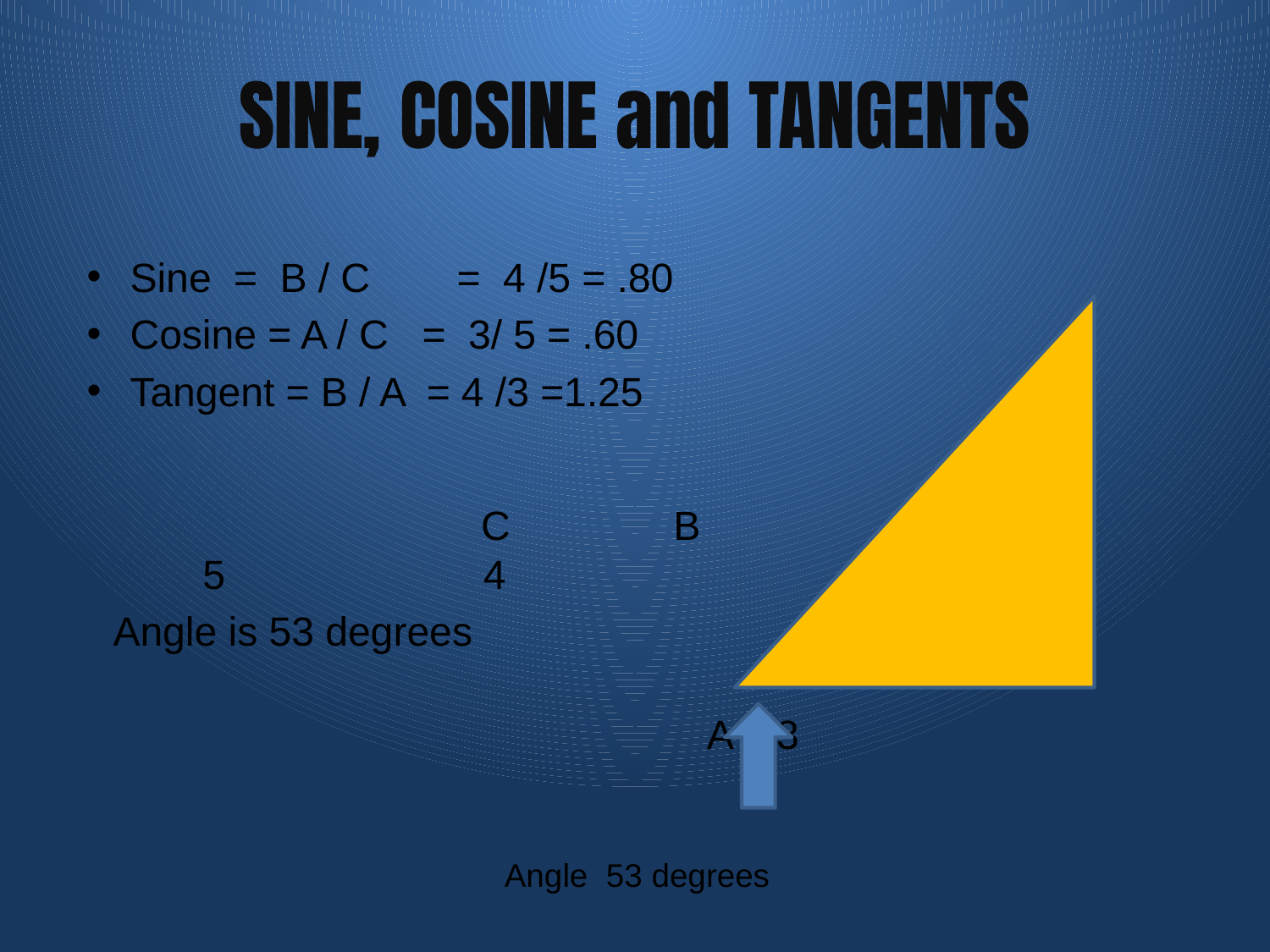

# SINE, COSINE and TANGENTS
Sine  =  B / C	   =  4 /5 = .80
Cosine = A / C   =  3/ 5 = .60
Tangent = B / A  = 4 /3 =1.25

			                                 C   		B				                                                   					  5                       4
 Angle is 53 degrees

                                                                  A    3

                                            Angle  53 degrees